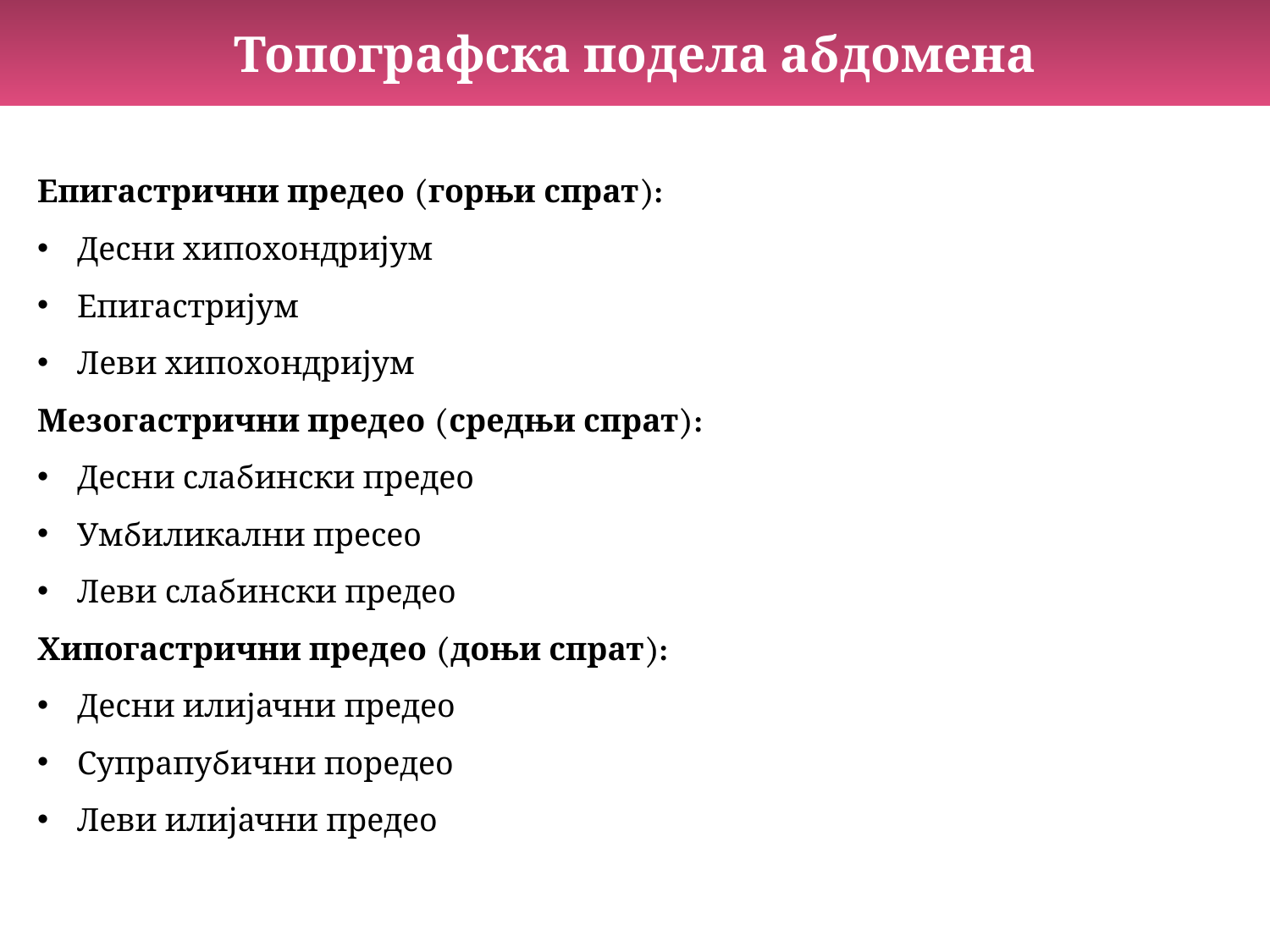

Топографска подела абдомена
Епигастрични предео (горњи спрат):
Десни хипохондријум
Епигастријум
Леви хипохондријум
Мезогастрични предео (средњи спрат):
Десни слабински предео
Умбиликални пресео
Леви слабински предео
Хипогастрични предео (доњи спрат):
Десни илијачни предео
Супрапубични поредео
Леви илијачни предео